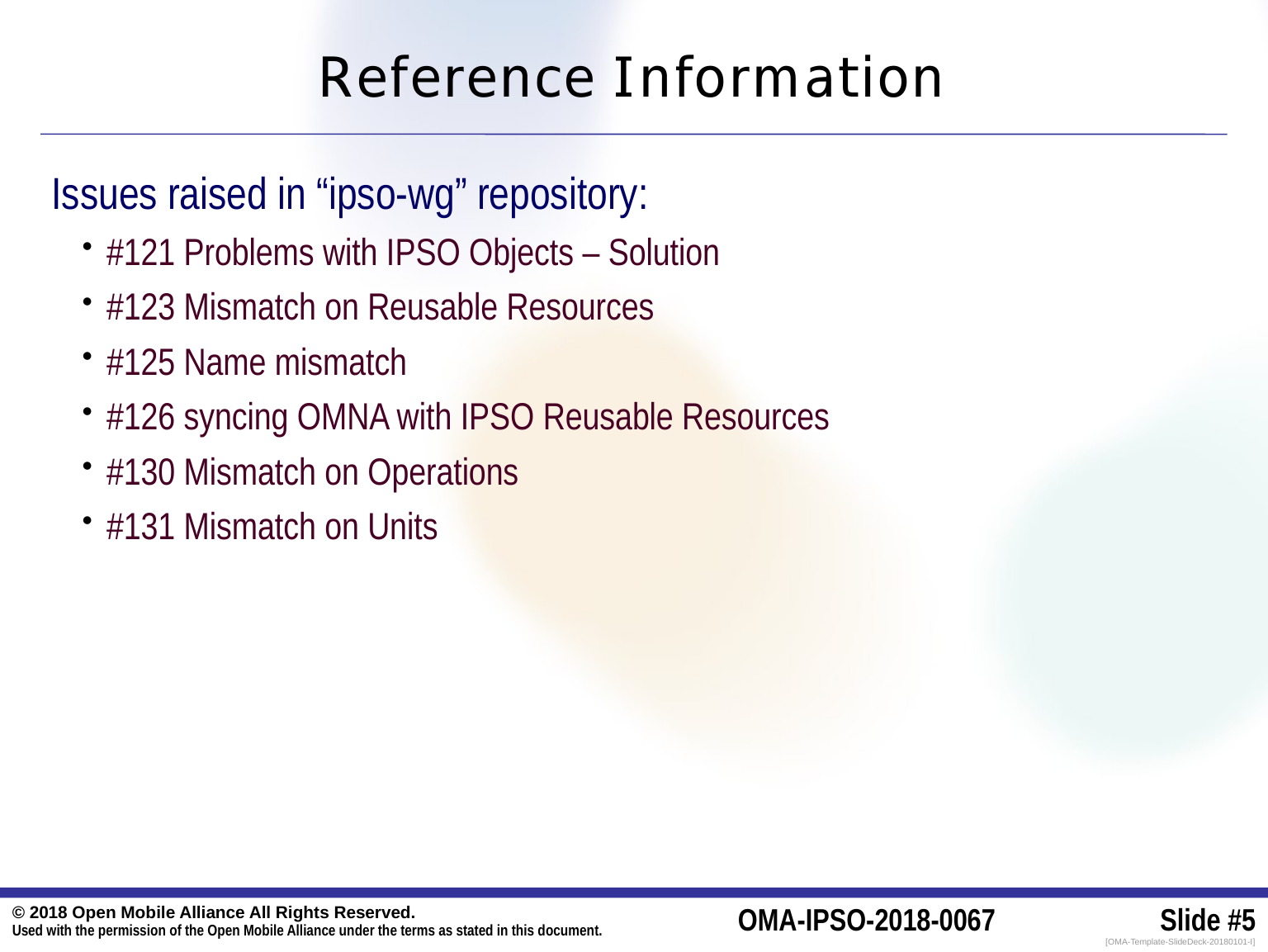

# Reference Information
Issues raised in “ipso-wg” repository:
 #121 Problems with IPSO Objects – Solution
 #123 Mismatch on Reusable Resources
 #125 Name mismatch
 #126 syncing OMNA with IPSO Reusable Resources
 #130 Mismatch on Operations
 #131 Mismatch on Units